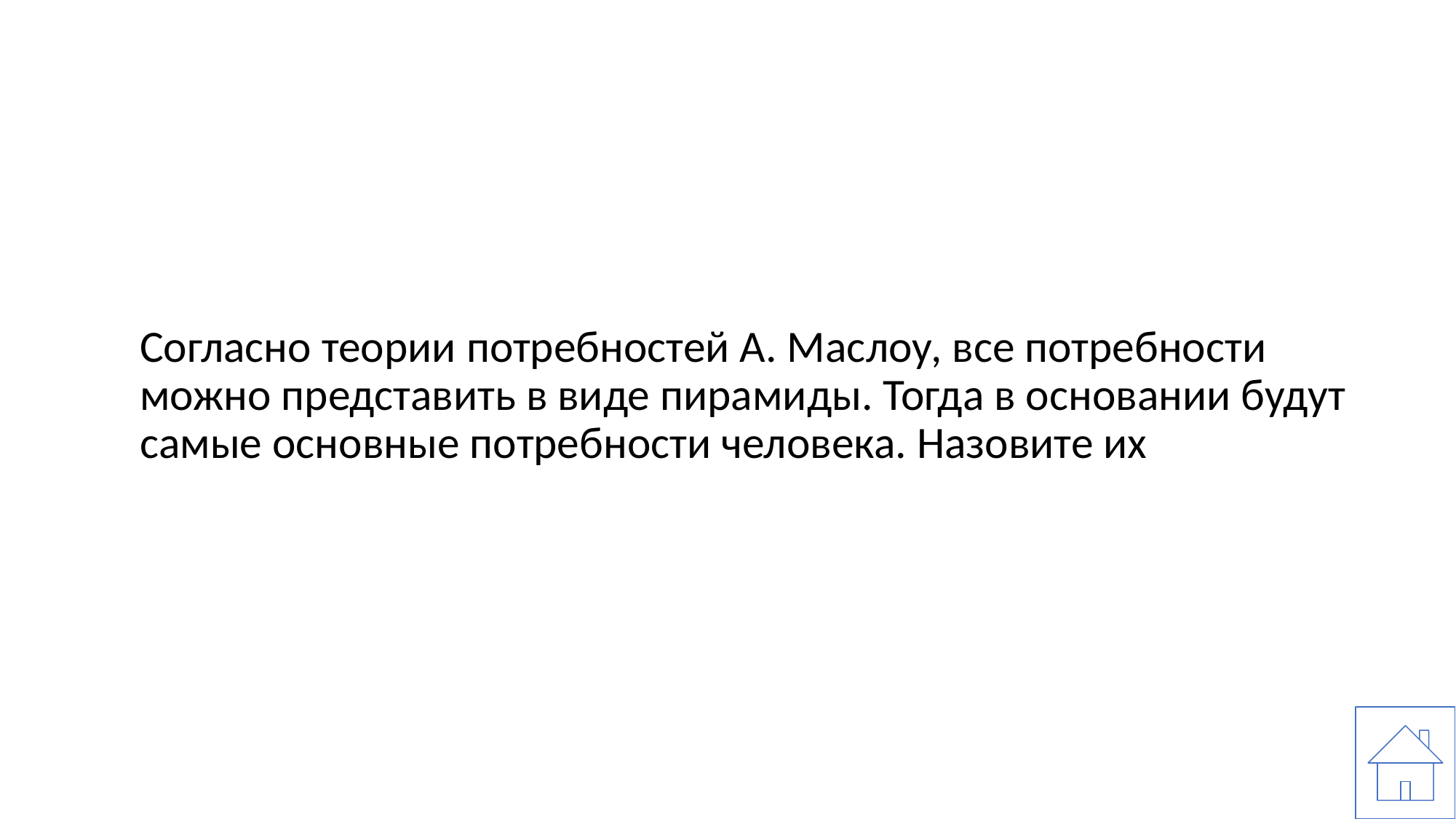

# Согласно теории потребностей А. Маслоу, все потребности можно представить в виде пирамиды. Тогда в основании будут самые основные потребности человека. Назовите их